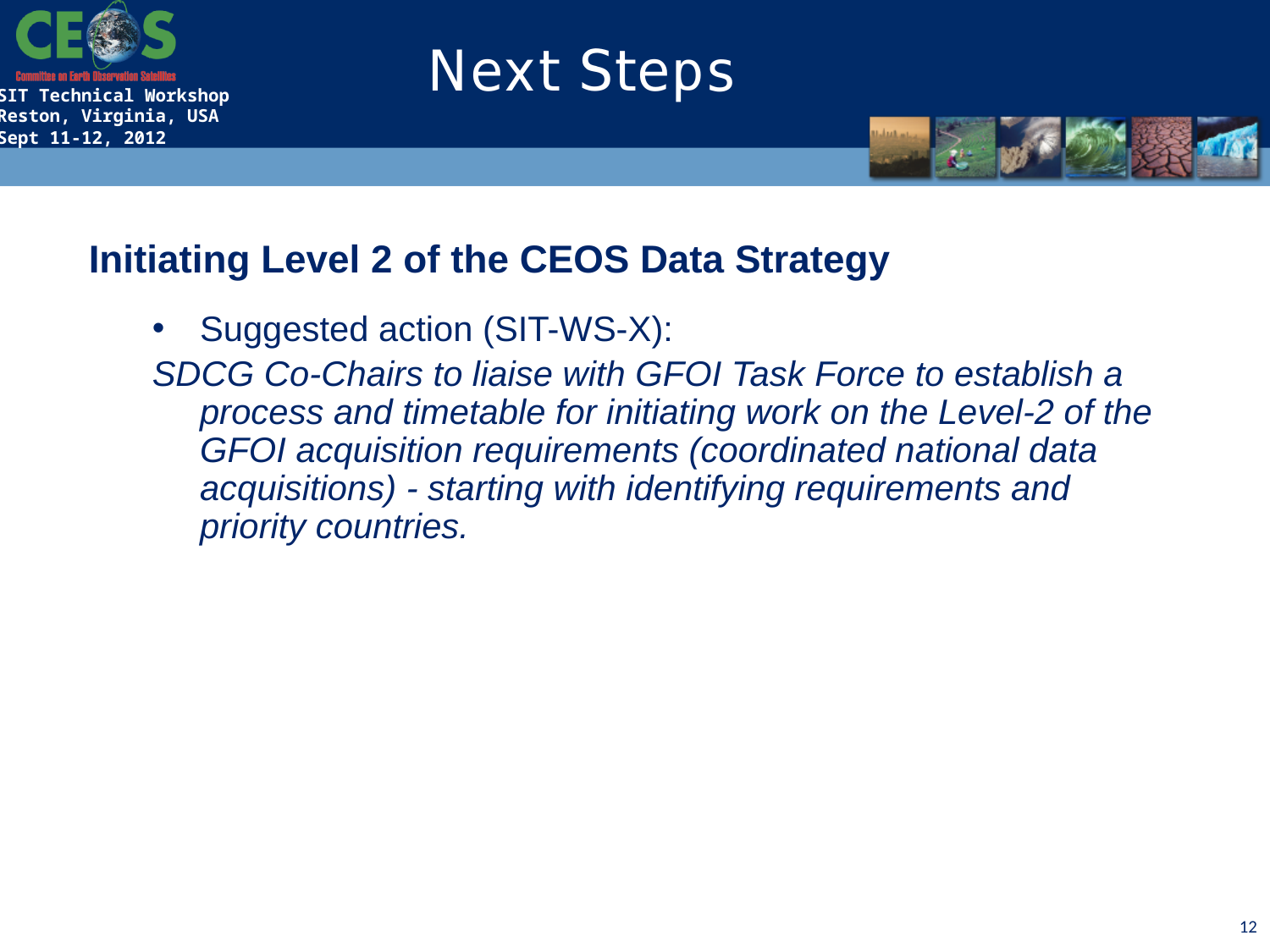

Next Steps

Initiating Level 2 of the CEOS Data Strategy

Suggested action (SIT-WS-X):
SDCG Co-Chairs to liaise with GFOI Task Force to establish a process and timetable for initiating work on the Level-2 of the GFOI acquisition requirements (coordinated national data acquisitions) - starting with identifying requirements and priority countries.

12